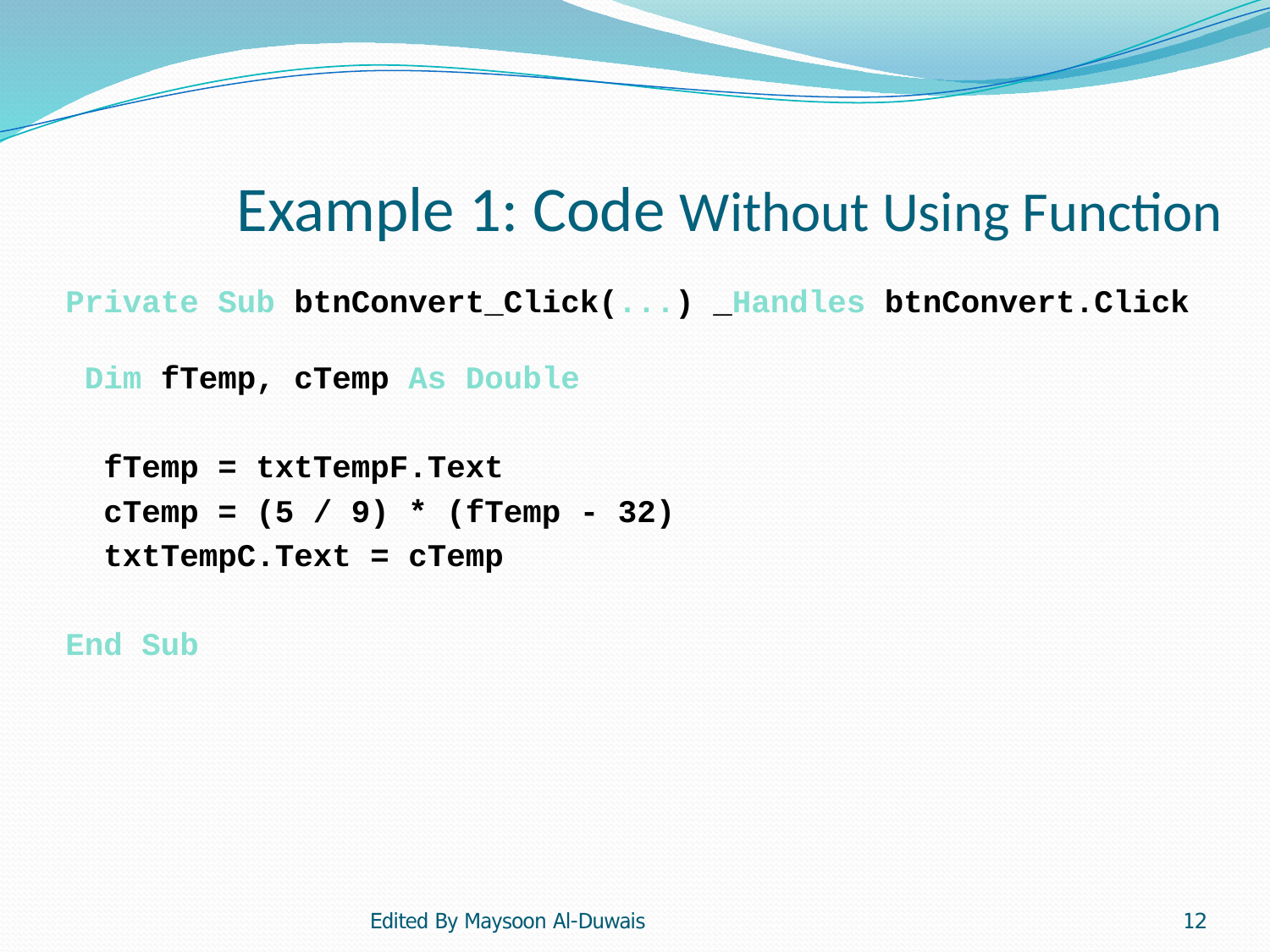

# Example 1: Code Without Using Function
Private Sub btnConvert_Click(...) _Handles btnConvert.Click

 Dim fTemp, cTemp As Double

  fTemp = txtTempF.Text
  cTemp = (5 / 9) * (fTemp - 32)
  txtTempC.Text = cTemp

End Sub
Edited By Maysoon Al-Duwais
12